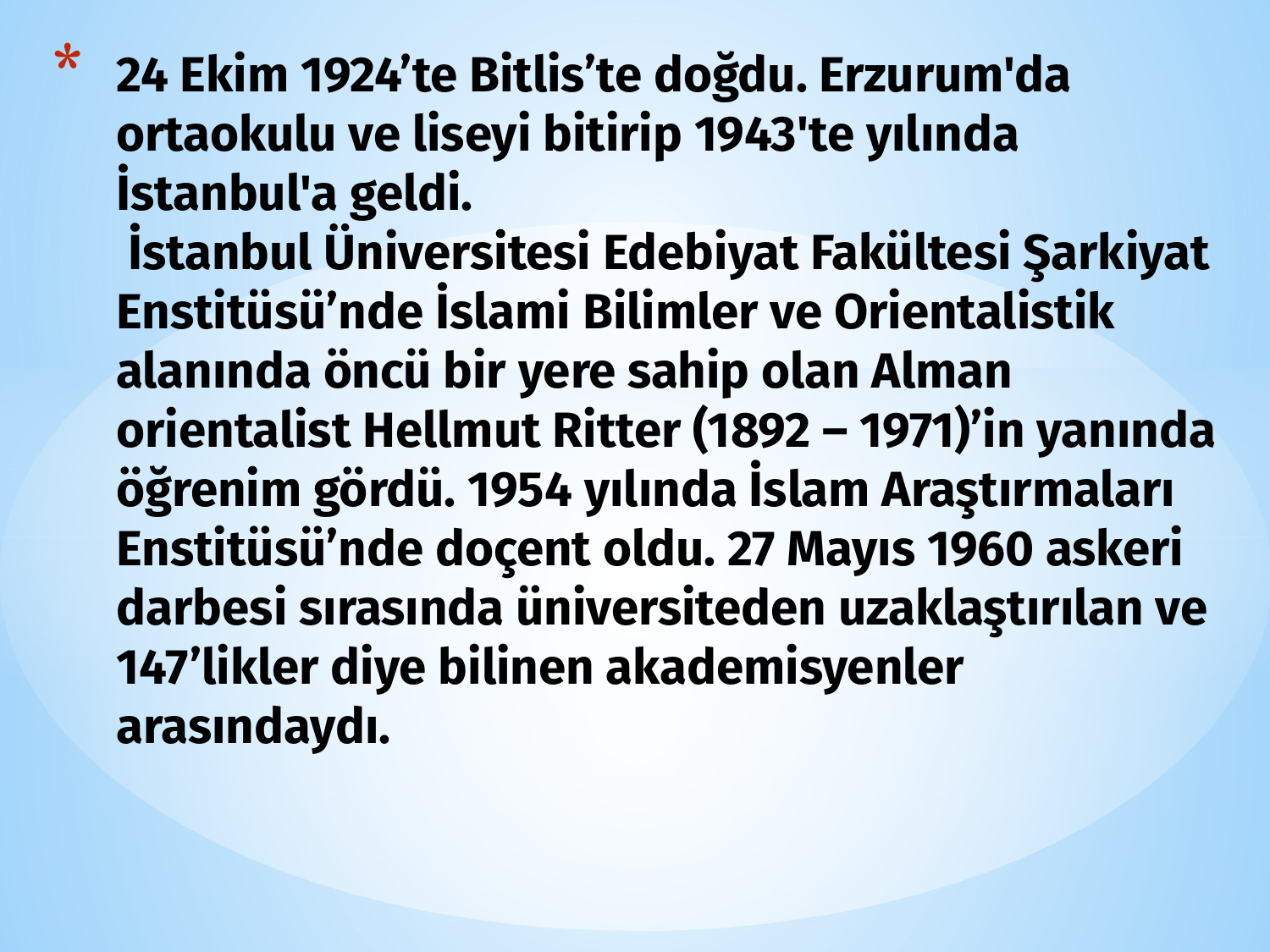

# 24 Ekim 1924’te Bitlis’te doğdu. Erzurum'da ortaokulu ve liseyi bitirip 1943'te yılında İstanbul'a geldi. İstanbul Üniversitesi Edebiyat Fakültesi Şarkiyat Enstitüsü’nde İslami Bilimler ve Orientalistik alanında öncü bir yere sahip olan Alman orientalist Hellmut Ritter (1892 – 1971)’in yanında öğrenim gördü. 1954 yılında İslam Araştırmaları Enstitüsü’nde doçent oldu. 27 Mayıs 1960 askeri darbesi sırasında üniversiteden uzaklaştırılan ve 147’likler diye bilinen akademisyenler arasındaydı.